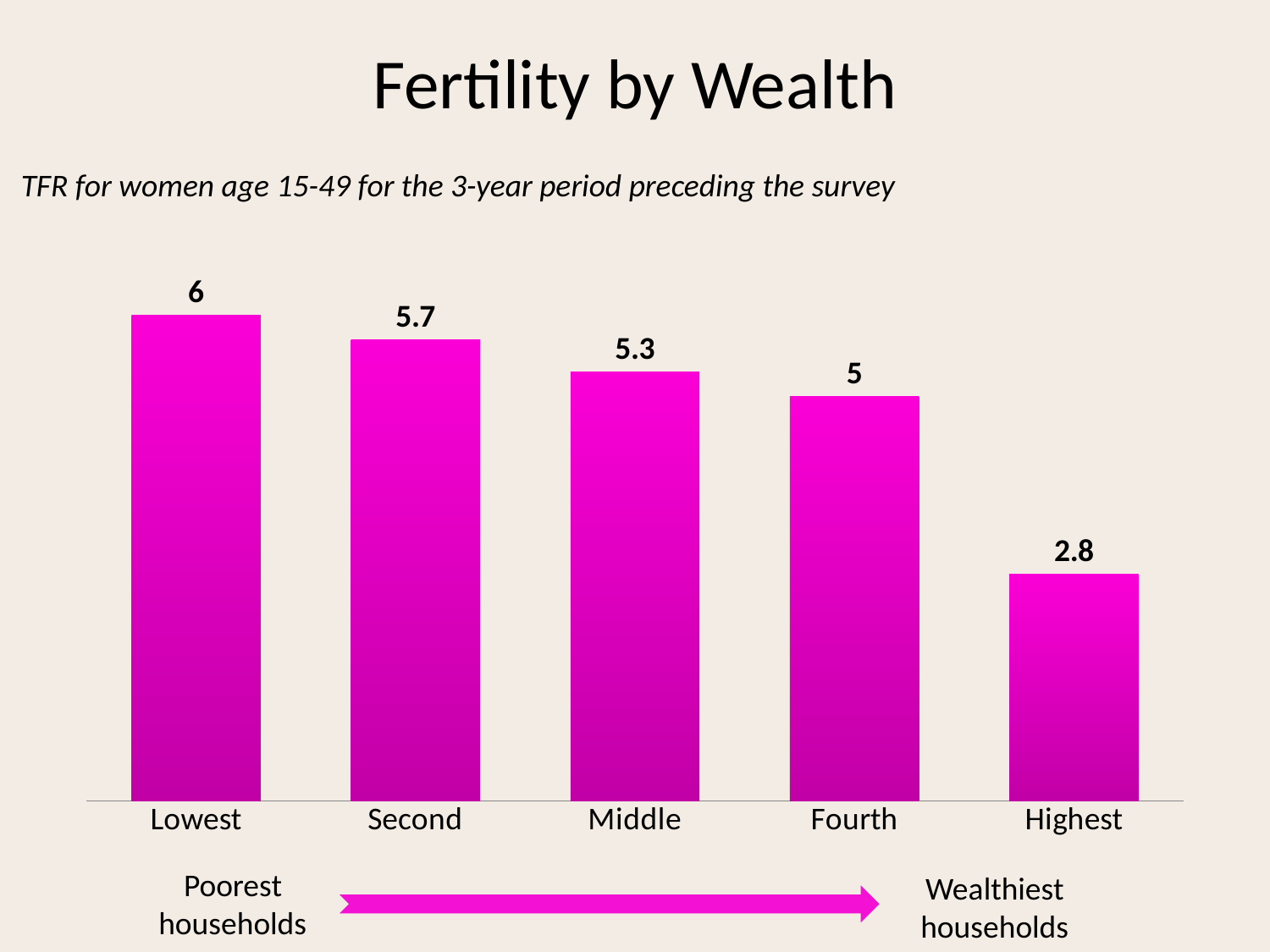

# Fertility by Wealth
TFR for women age 15-49 for the 3-year period preceding the survey

### Chart

| Category | Series 1 |
|---|---|
| Lowest | 6.0 |
| Second | 5.7 |
| Middle | 5.3 |
| Fourth | 5.0 |
| Highest | 2.8 |
Poorest households
Wealthiest households